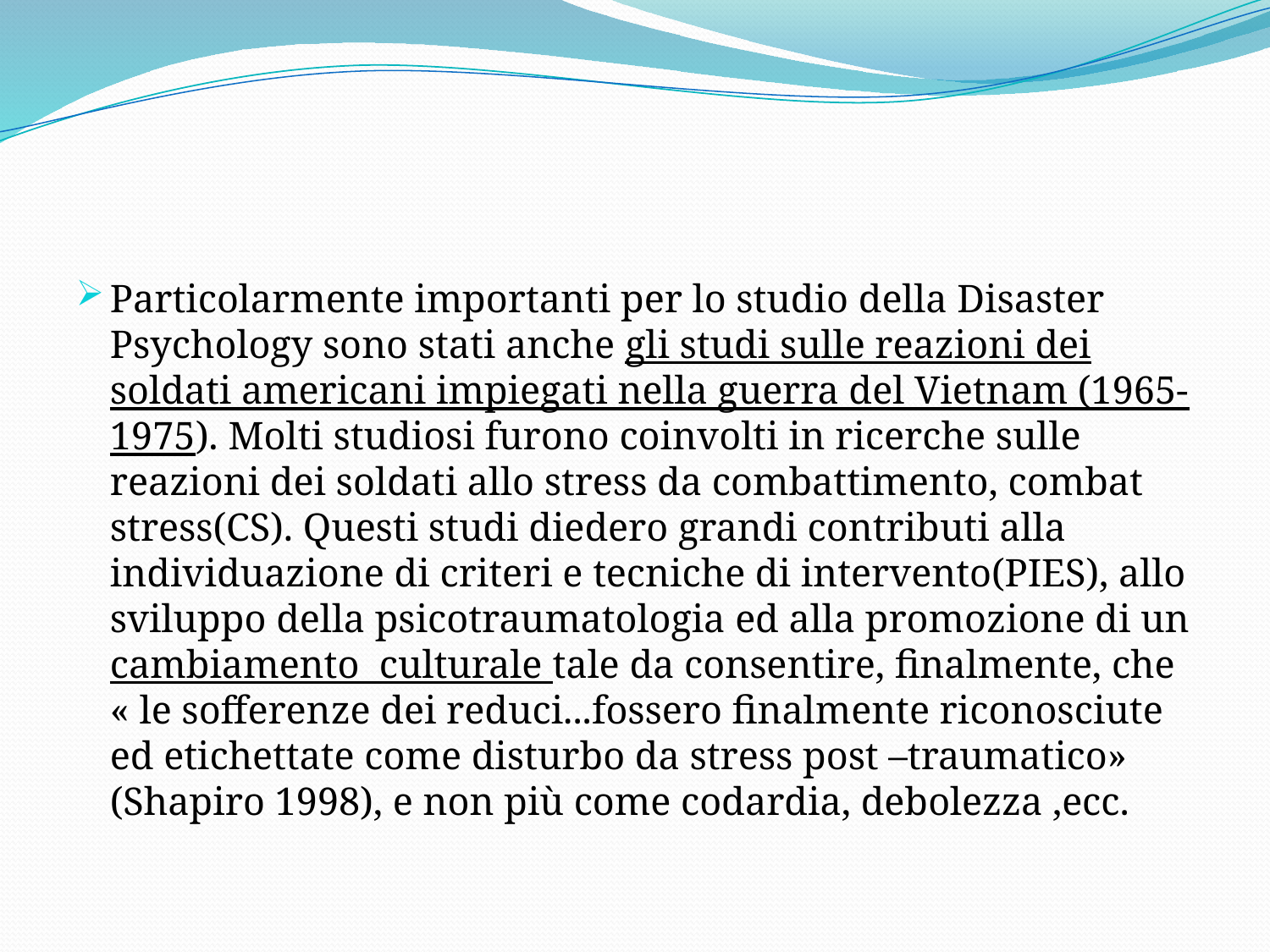

#
Particolarmente importanti per lo studio della Disaster Psychology sono stati anche gli studi sulle reazioni dei soldati americani impiegati nella guerra del Vietnam (1965-1975). Molti studiosi furono coinvolti in ricerche sulle reazioni dei soldati allo stress da combattimento, combat stress(CS). Questi studi diedero grandi contributi alla individuazione di criteri e tecniche di intervento(PIES), allo sviluppo della psicotraumatologia ed alla promozione di un cambiamento  culturale tale da consentire, finalmente, che « le sofferenze dei reduci...fossero finalmente riconosciute ed etichettate come disturbo da stress post –traumatico» (Shapiro 1998), e non più come codardia, debolezza ,ecc.